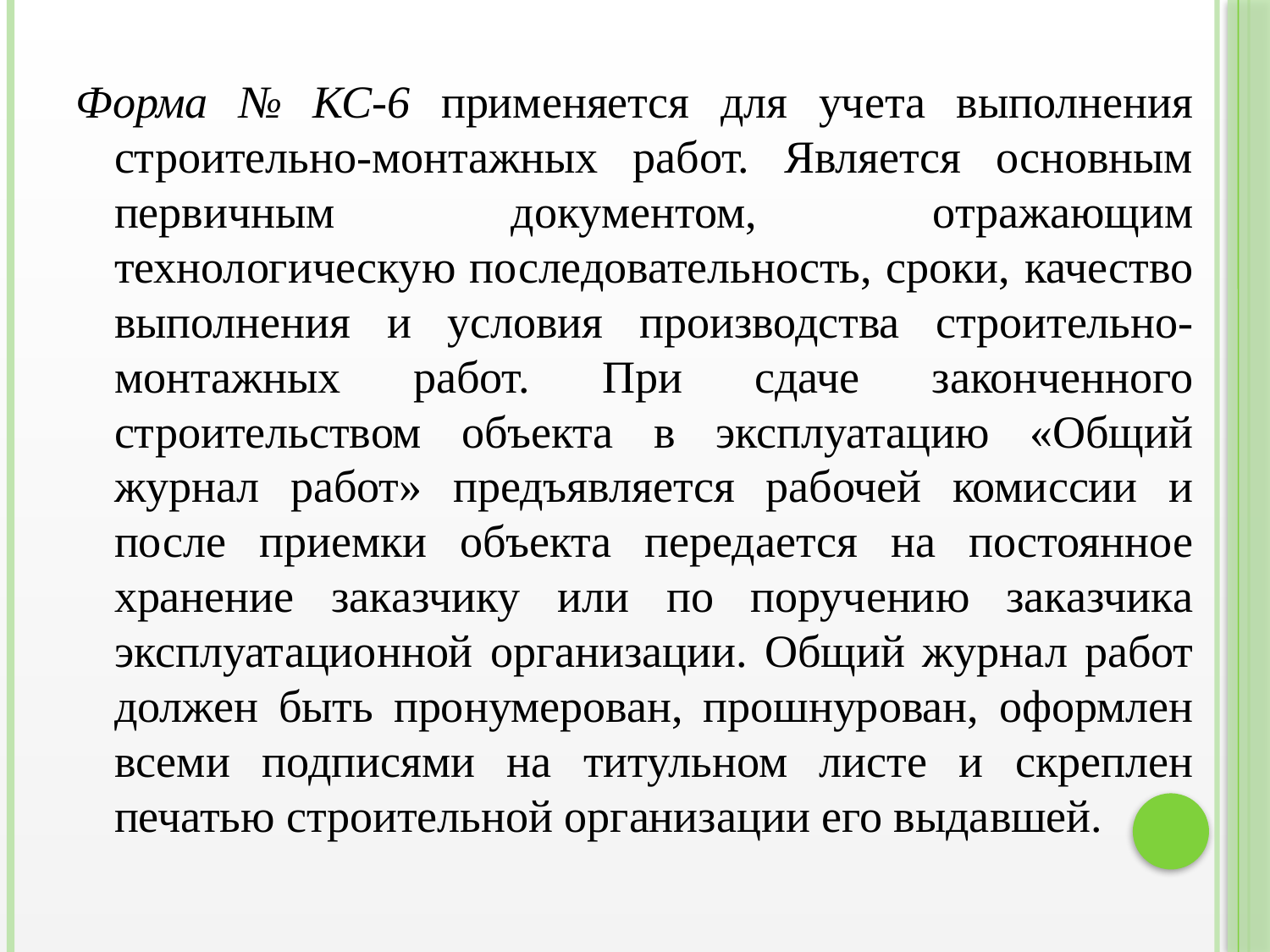

Форма № КС-6 применяется для учета выполнения строительно-монтажных работ. Является основным первичным документом, отражающим технологическую последовательность, сроки, качество выполнения и условия производства строительно-монтажных работ. При сдаче законченного строительством объекта в эксплуатацию «Общий журнал работ» предъявляется рабочей комиссии и после приемки объекта передается на постоянное хранение заказчику или по поручению заказчика эксплуатационной организации. Общий журнал работ должен быть пронумерован, прошнурован, оформлен всеми подписями на титульном листе и скреплен печатью строительной организации его выдавшей.